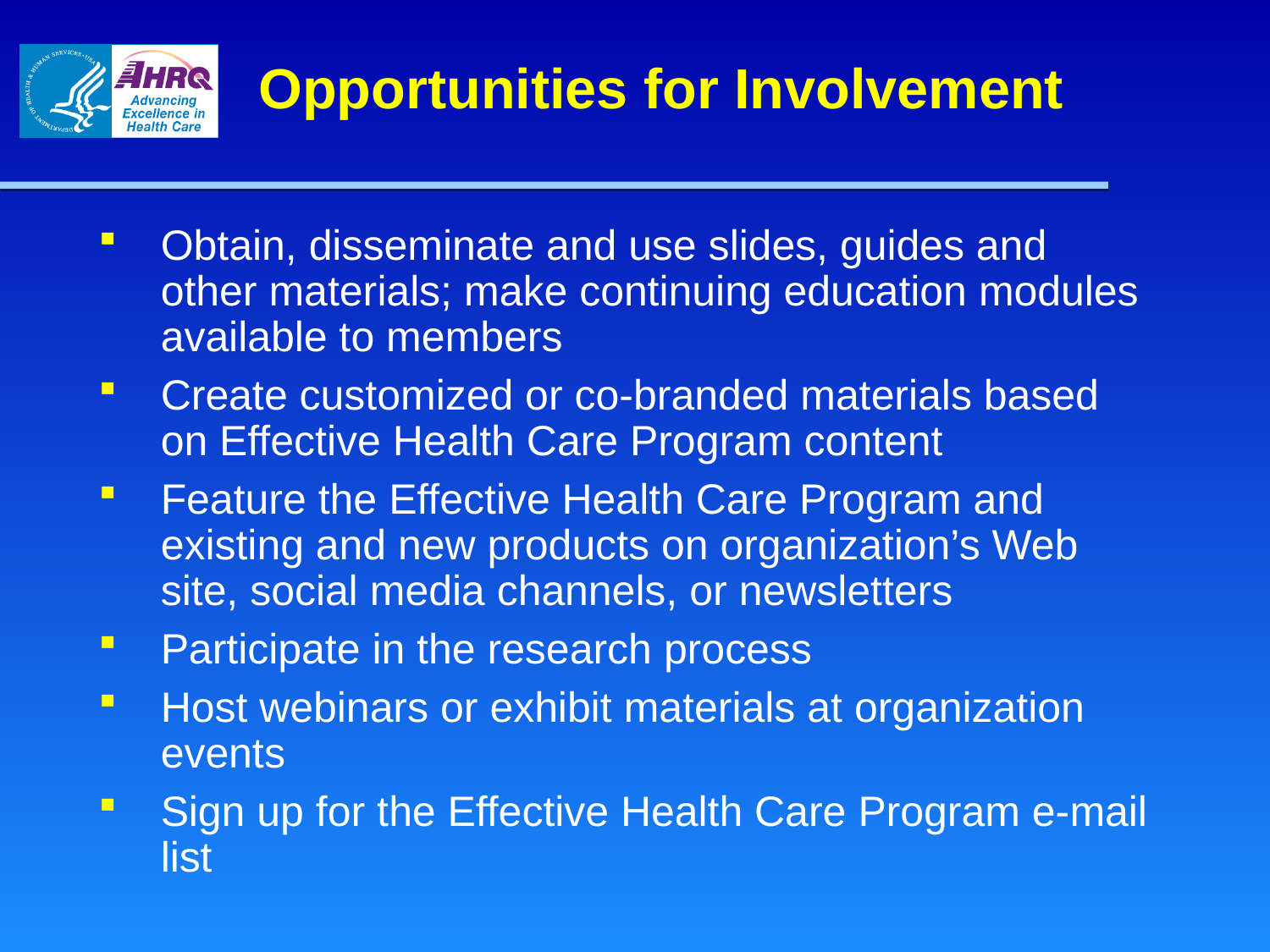

# Opportunities for Involvement

Obtain, disseminate and use slides, guides and other materials; make continuing education modules available to members
Create customized or co-branded materials based on Effective Health Care Program content
Feature the Effective Health Care Program and existing and new products on organization’s Web site, social media channels, or newsletters
Participate in the research process
Host webinars or exhibit materials at organization events
Sign up for the Effective Health Care Program e-mail list